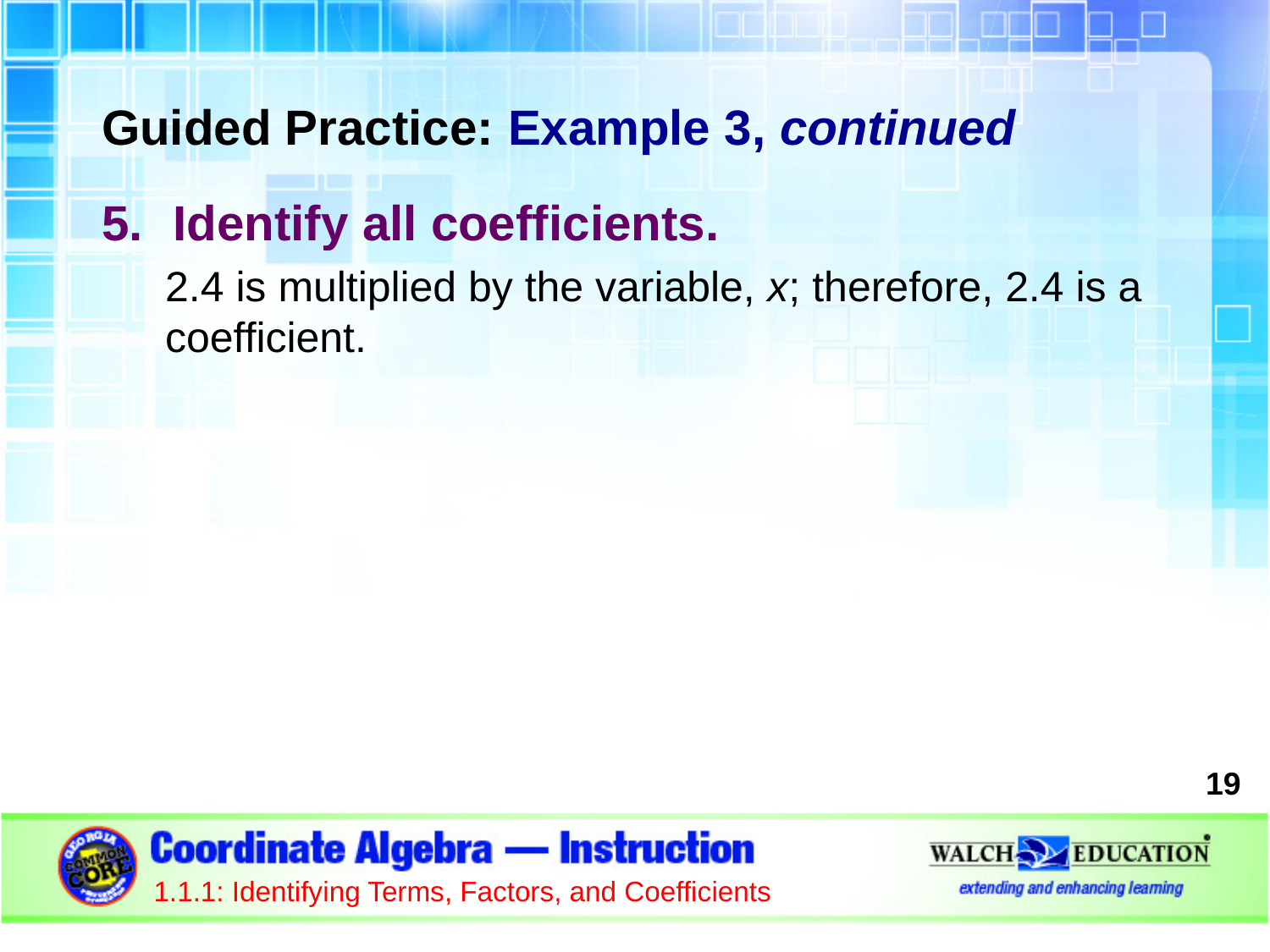

Guided Practice: Example 3, continued

Identify all coefficients.
2.4 is multiplied by the variable, x; therefore, 2.4 is a coefficient.
19
1.1.1: Identifying Terms, Factors, and Coefficients